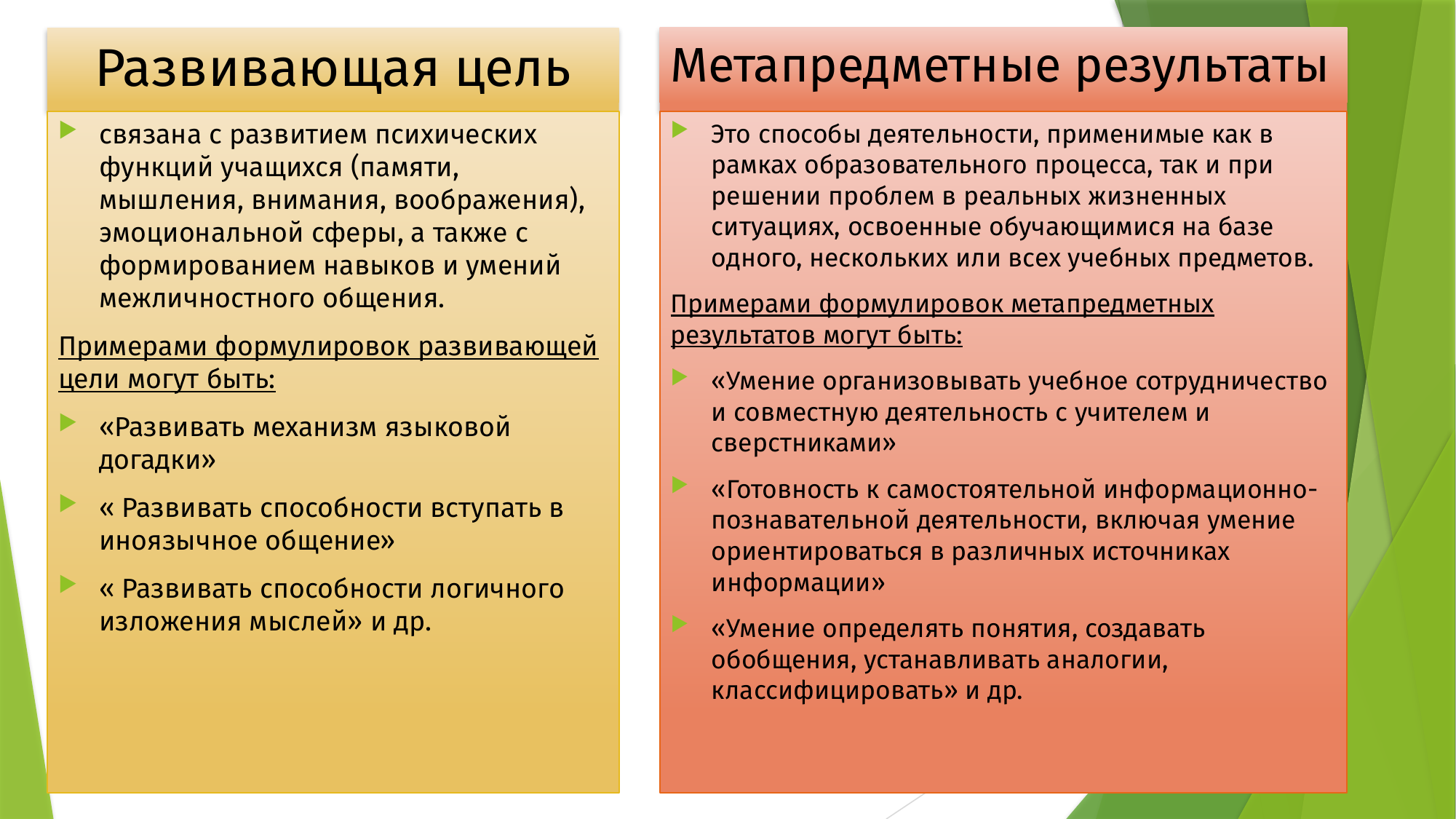

# Развивающая цель
Метапредметные результаты
связана с развитием психических функций учащихся (памяти, мышления, внимания, воображения), эмоциональной сферы, а также с формированием навыков и умений межличностного общения.
Примерами формулировок развивающей цели могут быть:
«Развивать механизм языковой догадки»
« Развивать способности вступать в иноязычное общение»
« Развивать способности логичного изложения мыслей» и др.

Это способы деятельности, применимые как в рамках образовательного процесса, так и при решении проблем в реальных жизненных ситуациях, освоенные обучающимися на базе одного, нескольких или всех учебных предметов.
Примерами формулировок метапредметных результатов могут быть:
«Умение организовывать учебное сотрудничество и совместную деятельность с учителем и сверстниками»
«Готовность к самостоятельной информационно-познавательной деятельности, включая умение ориентироваться в различных источниках информации»
«Умение определять понятия, создавать обобщения, устанавливать аналогии, классифицировать» и др.